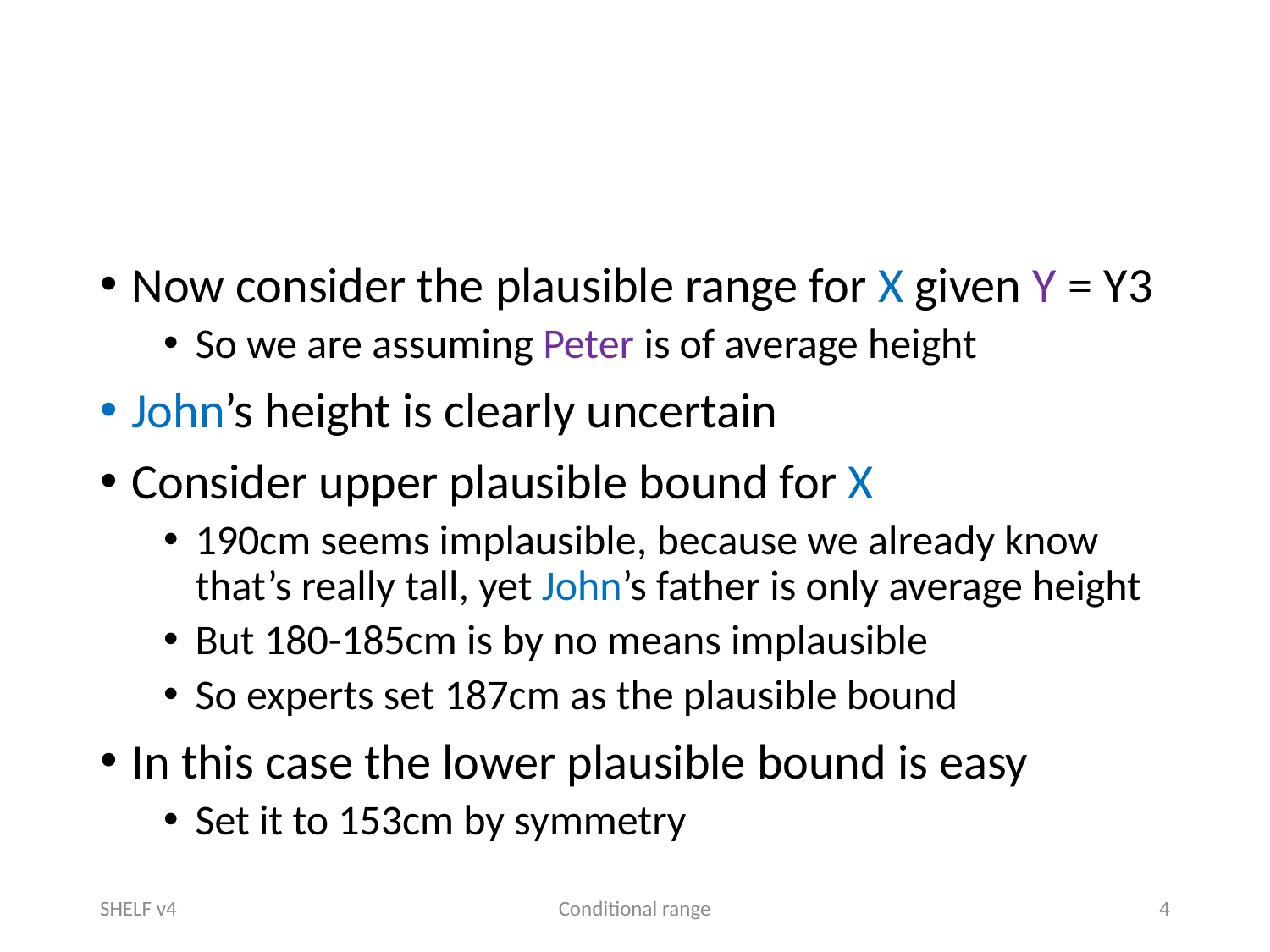

#
Now consider the plausible range for X given Y = Y3
So we are assuming Peter is of average height
John’s height is clearly uncertain
Consider upper plausible bound for X
190cm seems implausible, because we already know that’s really tall, yet John’s father is only average height
But 180-185cm is by no means implausible
So experts set 187cm as the plausible bound
In this case the lower plausible bound is easy
Set it to 153cm by symmetry
SHELF v4
Conditional range
4